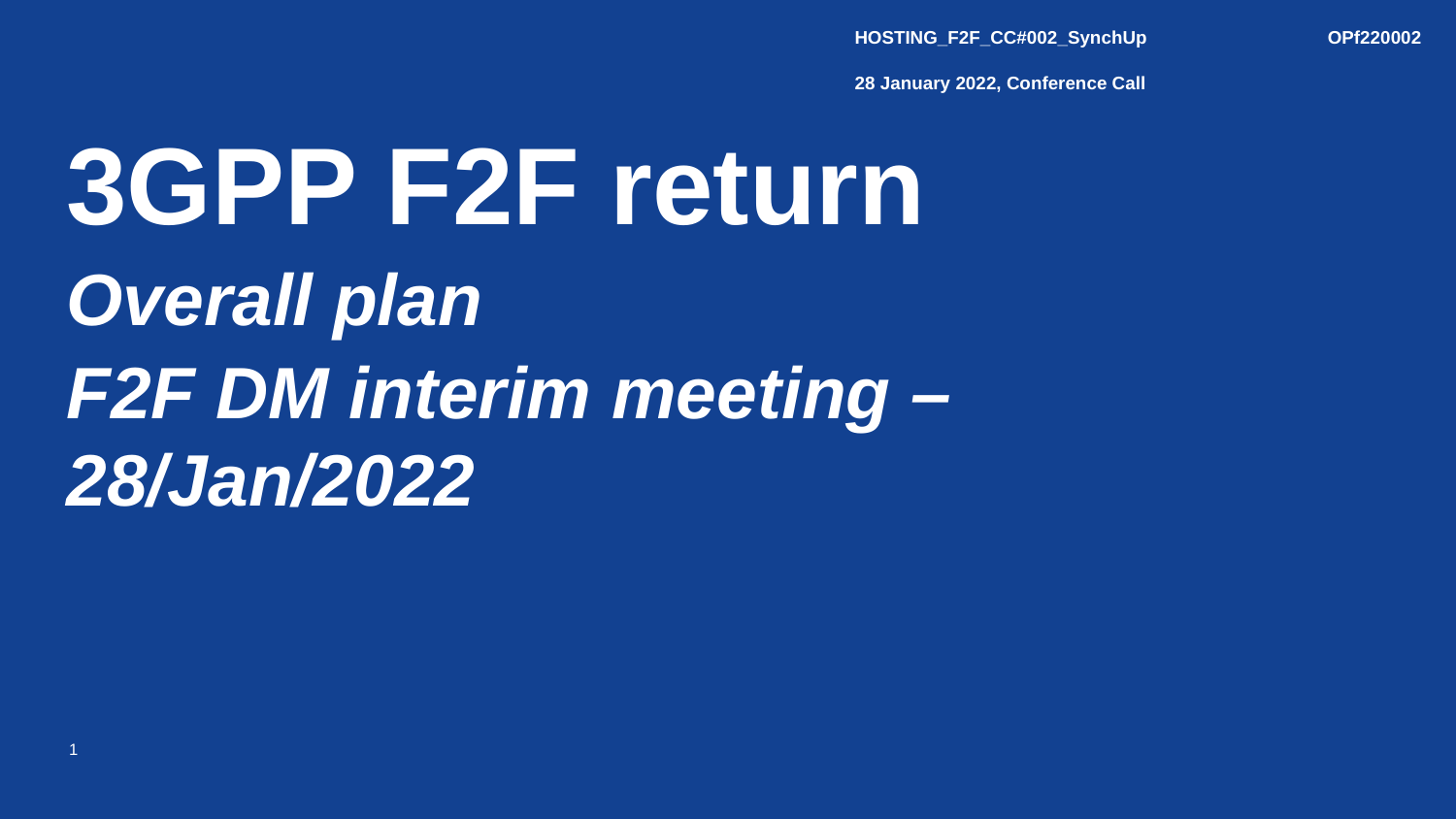

HOSTING_F2F_CC#002_SynchUp	OPf220002
28 January 2022, Conference Call
3GPP F2F return
Overall plan
F2F DM interim meeting – 28/Jan/2022